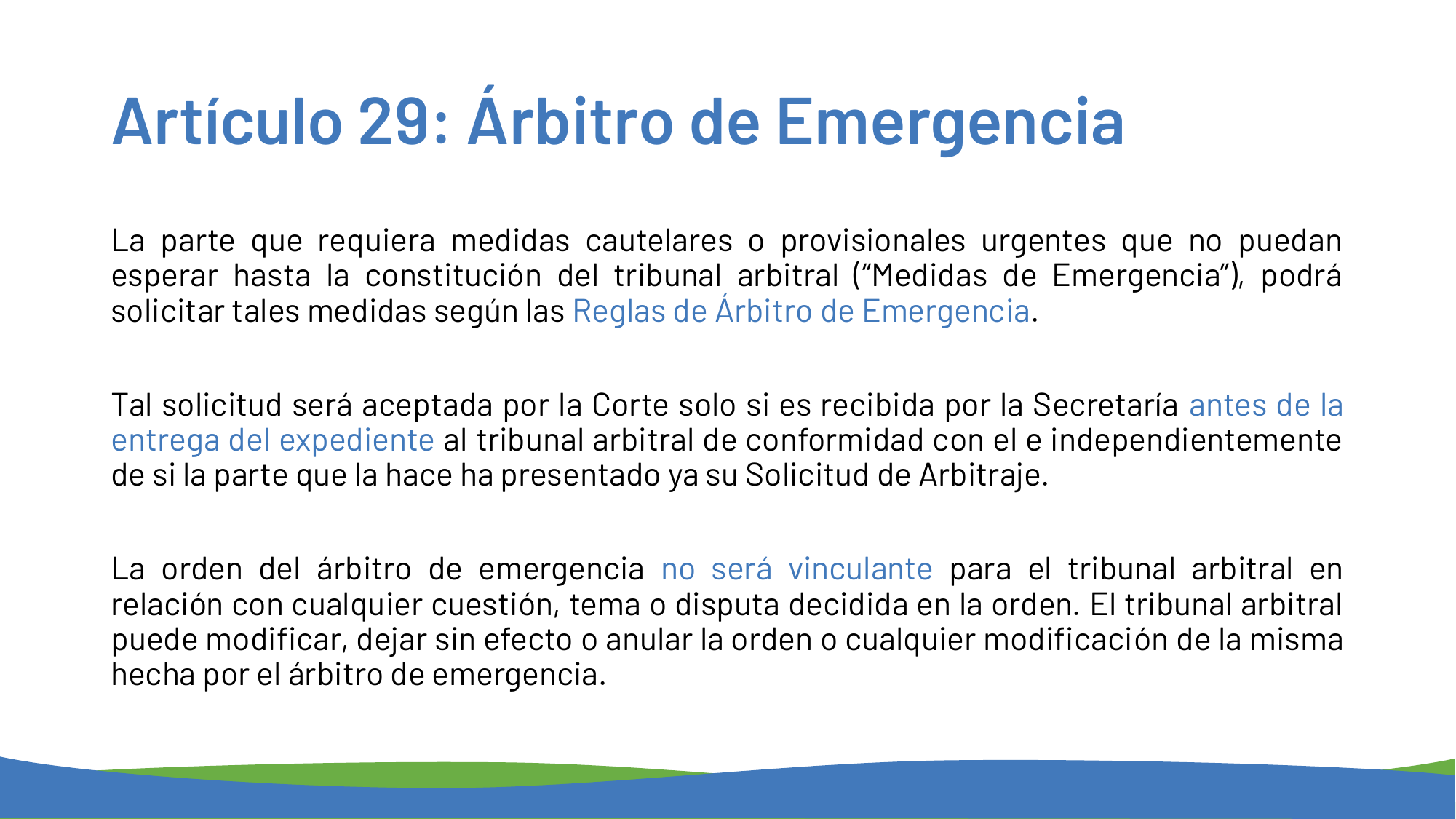

# Artículo 29: Árbitro de Emergencia
La parte que requiera medidas cautelares o provisionales urgentes que no puedan esperar hasta la constitución del tribunal arbitral (“Medidas de Emergencia”), podrá solicitar tales medidas según las Reglas de Árbitro de Emergencia.

Tal solicitud será aceptada por la Corte solo si es recibida por la Secretaría antes de la entrega del expediente al tribunal arbitral de conformidad con el e independientemente de si la parte que la hace ha presentado ya su Solicitud de Arbitraje.

La orden del árbitro de emergencia no será vinculante para el tribunal arbitral en relación con cualquier cuestión, tema o disputa decidida en la orden. El tribunal arbitral puede modificar, dejar sin efecto o anular la orden o cualquier modificación de la misma hecha por el árbitro de emergencia.